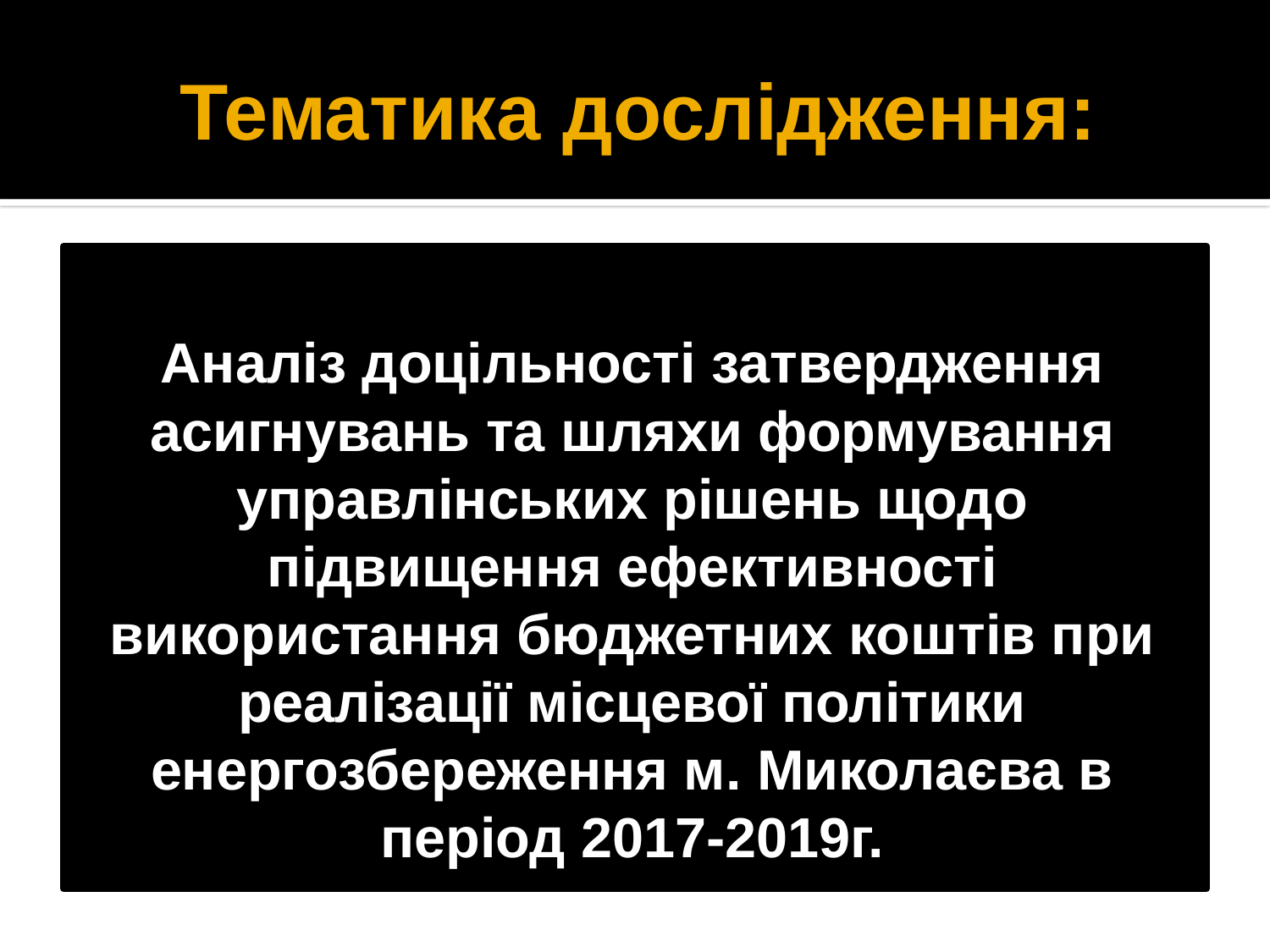

# Тематика дослідження:

Аналіз доцільності затвердження асигнувань та шляхи формування управлінських рішень щодо підвищення ефективності використання бюджетних коштів при реалізації місцевої політики енергозбереження м. Миколаєва в період 2017-2019г.